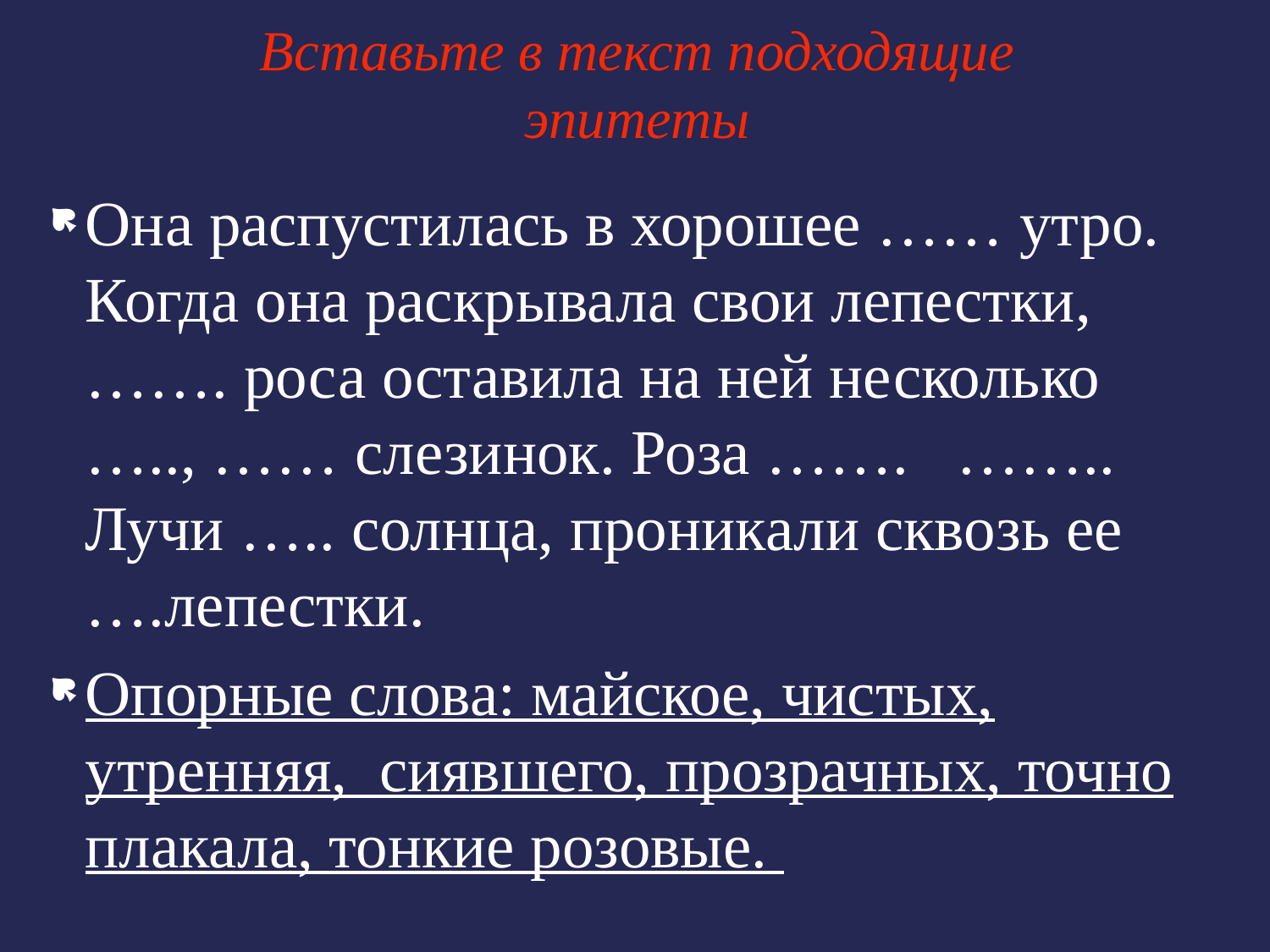

Вставьте в текст подходящие эпитеты
Она распустилась в хорошее …… утро. Когда она раскрывала свои лепестки, ……. роса оставила на ней несколько ….., …… слезинок. Роза …….   …….. Лучи ….. солнца, проникали сквозь ее ….лепестки.
Опорные слова: майское, чистых, утренняя,  сиявшего, прозрачных, точно плакала, тонкие розовые.